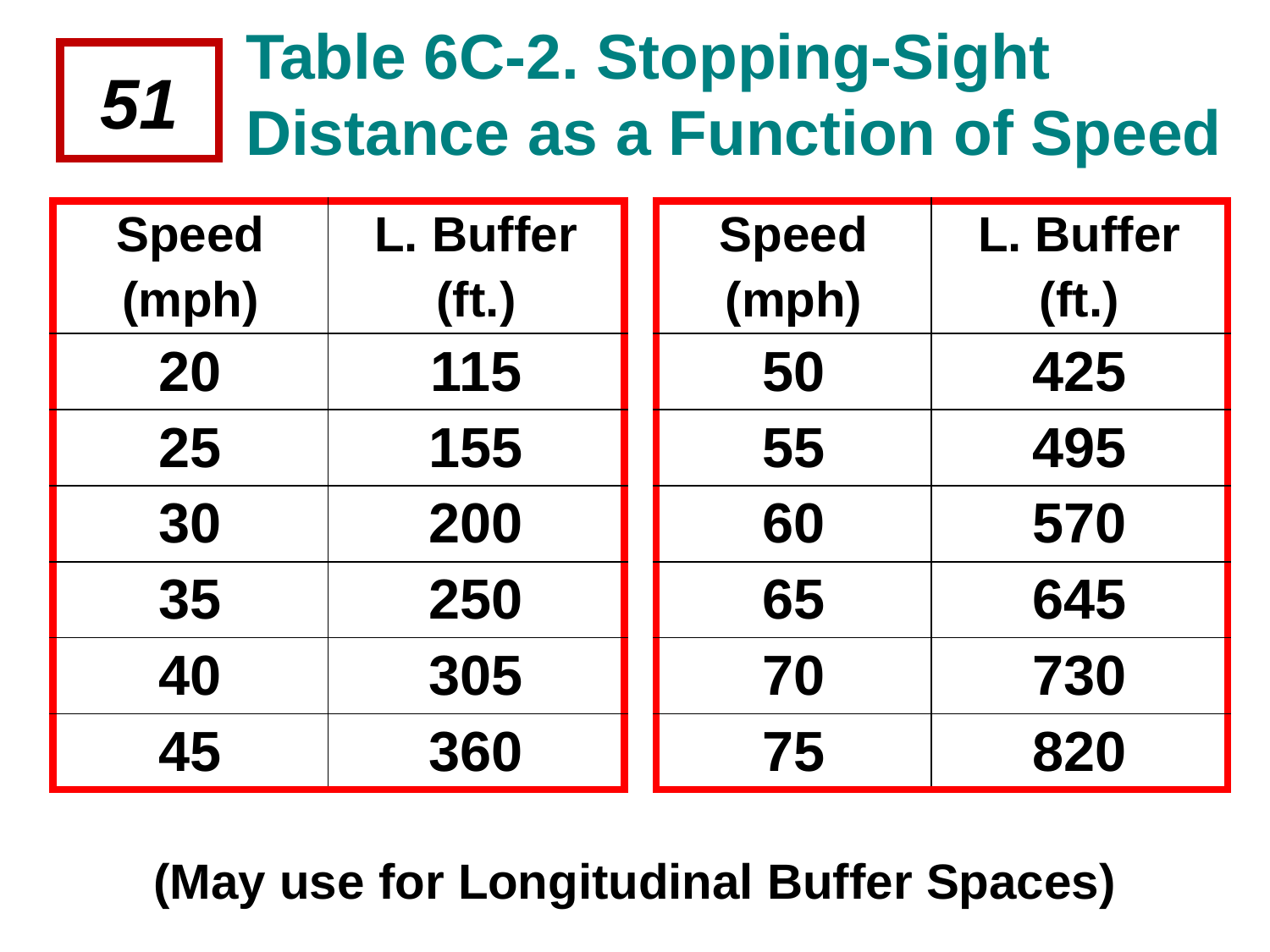

Table 6C-2. Stopping-Sight Distance as a Function of Speed
51
| Speed (mph) | L. Buffer (ft.) |
| --- | --- |
| 20 | 115 |
| 25 | 155 |
| 30 | 200 |
| 35 | 250 |
| 40 | 305 |
| 45 | 360 |
| Speed (mph) | L. Buffer (ft.) |
| --- | --- |
| 50 | 425 |
| 55 | 495 |
| 60 | 570 |
| 65 | 645 |
| 70 | 730 |
| 75 | 820 |
(May use for Longitudinal Buffer Spaces)